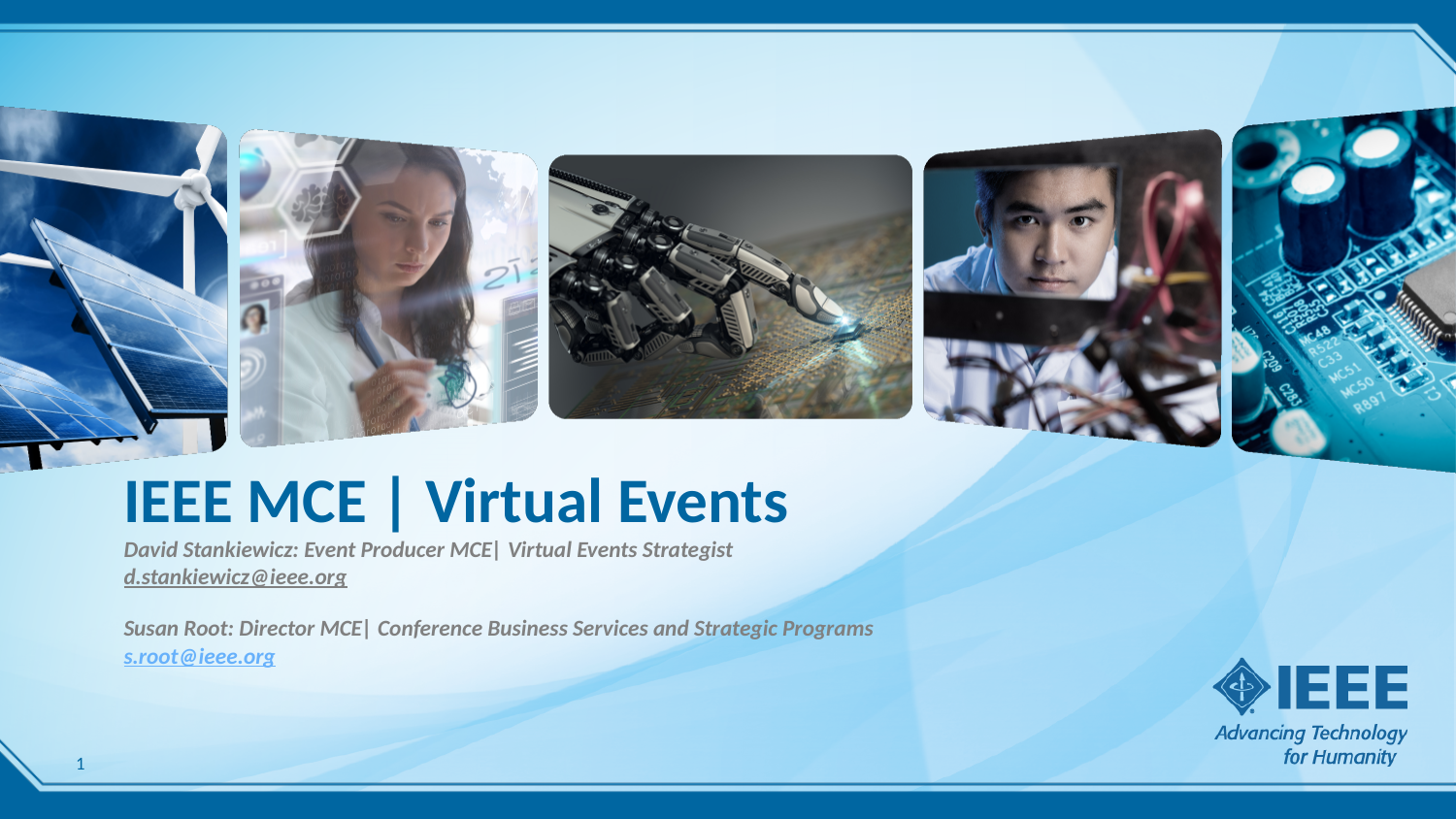

# IEEE MCE | Virtual Events
David Stankiewicz: Event Producer MCE| Virtual Events Strategist
d.stankiewicz@ieee.org
Susan Root: Director MCE| Conference Business Services and Strategic Programs
s.root@ieee.org

1